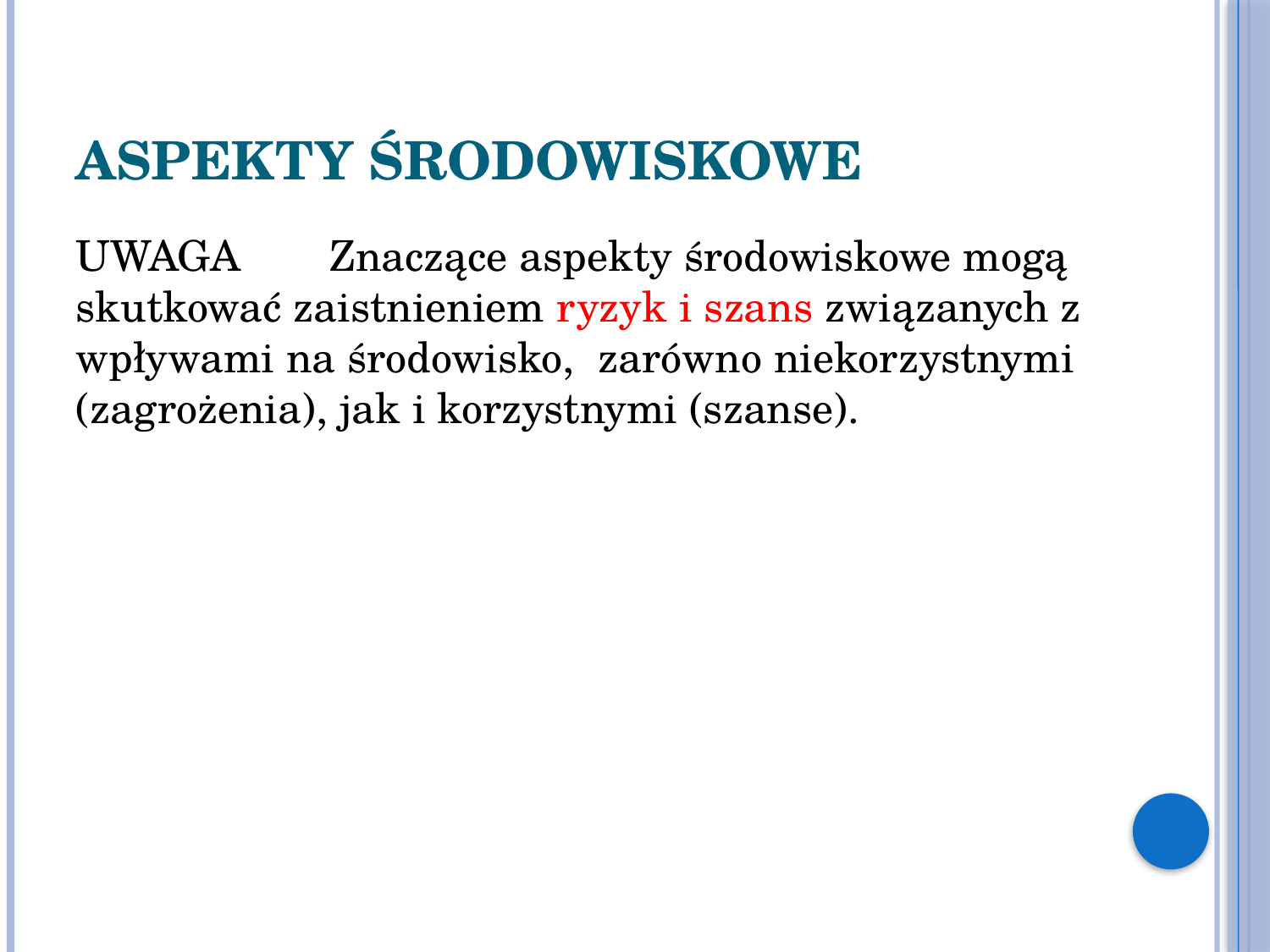

# Aspekty środowiskowe
UWAGA 	Znaczące aspekty środowiskowe mogą skutkować zaistnieniem ryzyk i szans związanych z wpływami na środowisko,  zarówno niekorzystnymi (zagrożenia), jak i korzystnymi (szanse).